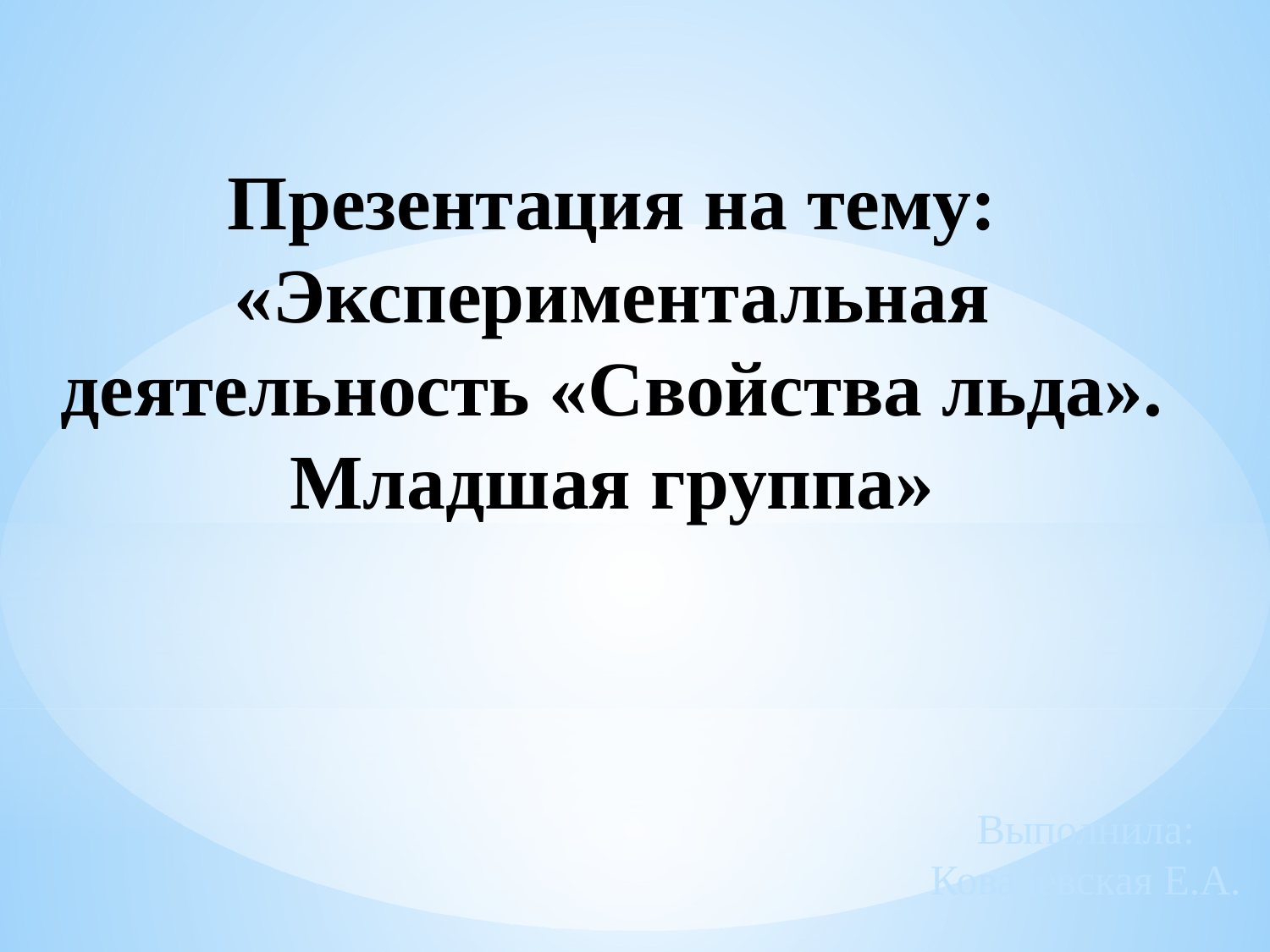

# Презентация на тему: «Экспериментальная деятельность «Свойства льда». Младшая группа»
Выполнила:
Ковалевская Е.А.